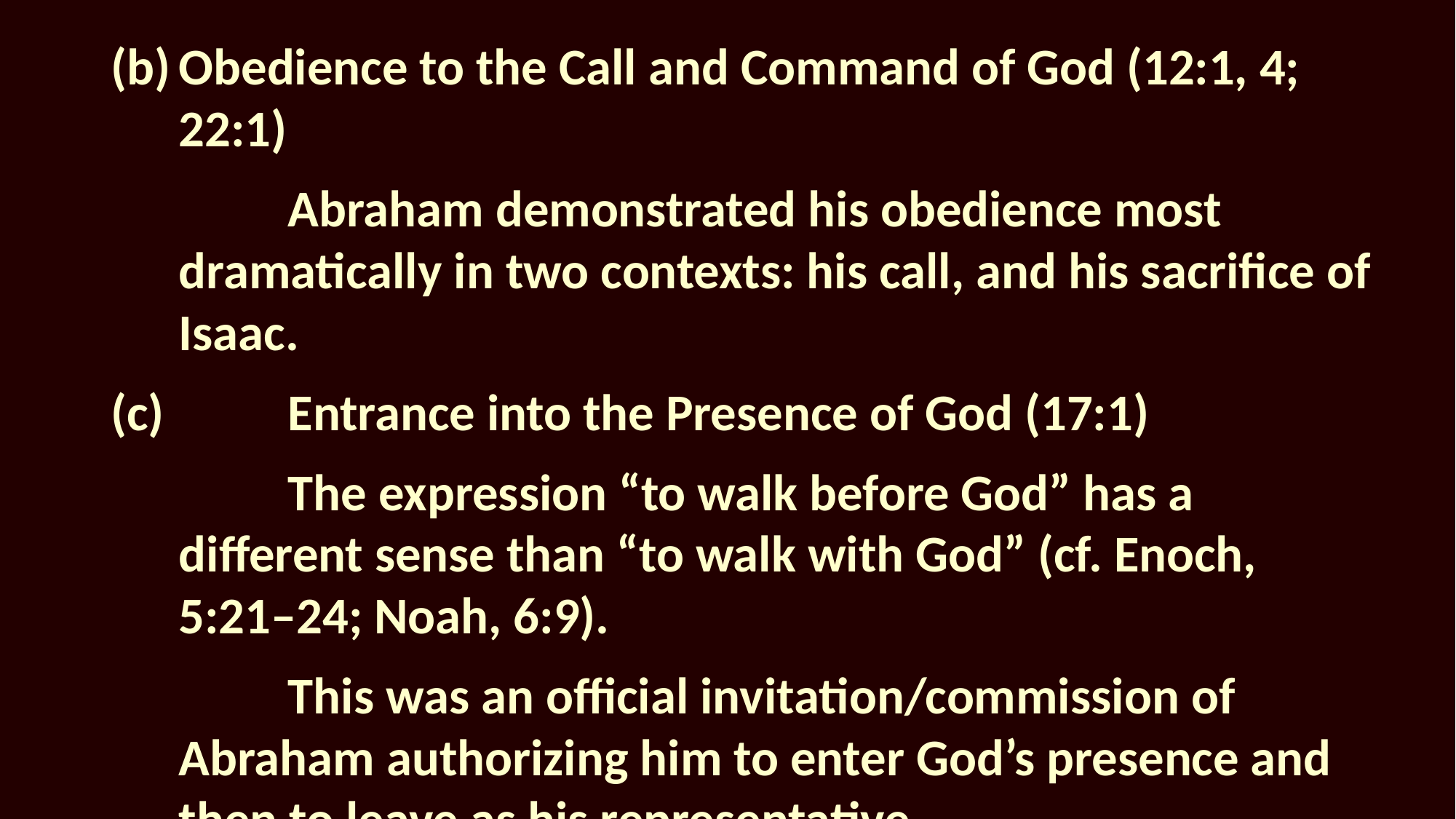

(b)	Obedience to the Call and Command of God (12:1, 4; 22:1)
		Abraham demonstrated his obedience most dramatically in two contexts: his call, and his sacrifice of Isaac.
(c)		Entrance into the Presence of God (17:1)
		The expression “to walk before God” has a different sense than “to walk with God” (cf. Enoch, 5:21–24; Noah, 6:9).
		This was an official invitation/commission of Abraham authorizing him to enter God’s presence and then to leave as his representative.